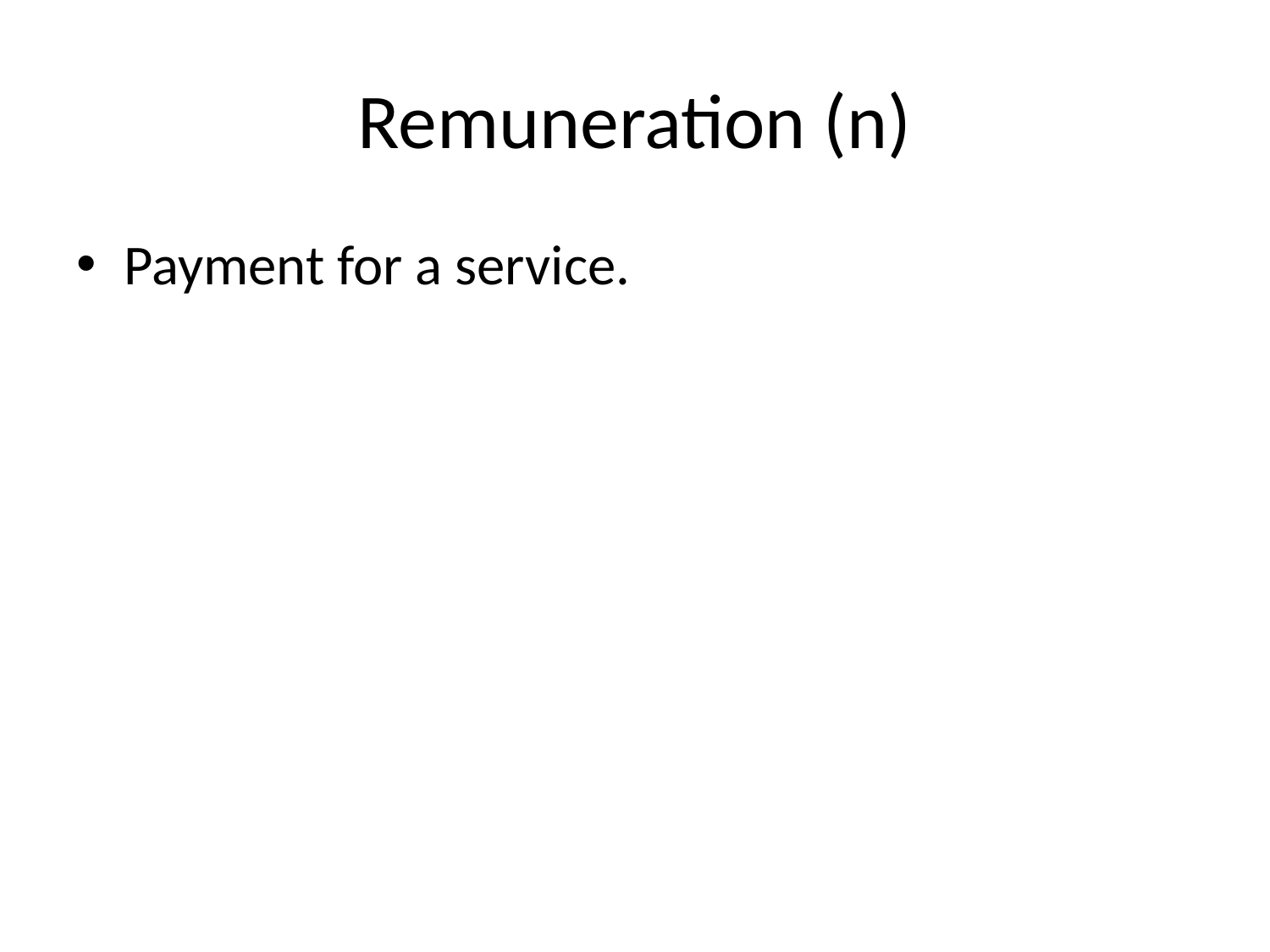

# Remuneration (n)
Payment for a service.